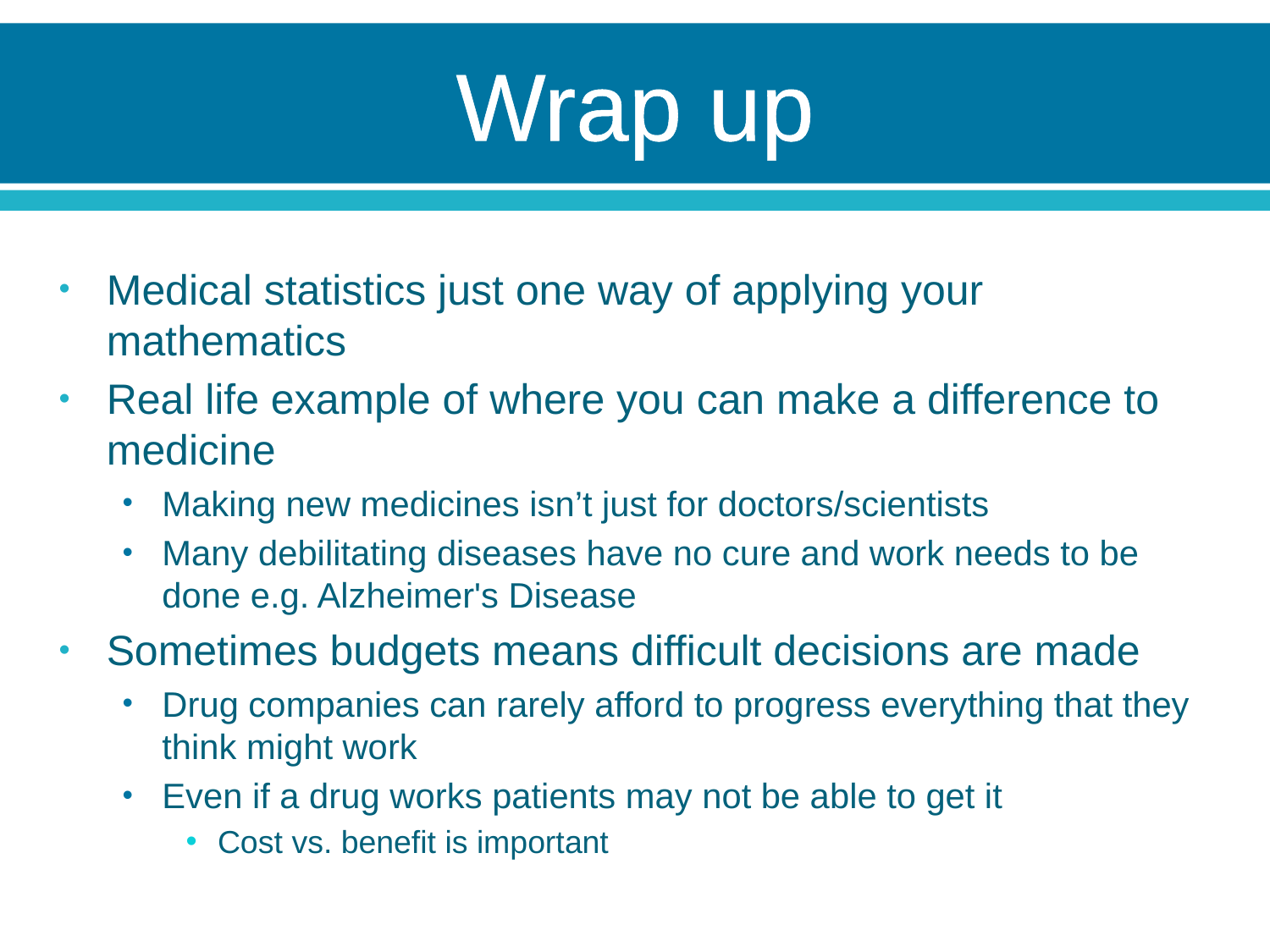

# Wrap up
Medical statistics just one way of applying your mathematics
Real life example of where you can make a difference to medicine
Making new medicines isn’t just for doctors/scientists
Many debilitating diseases have no cure and work needs to be done e.g. Alzheimer's Disease
Sometimes budgets means difficult decisions are made
Drug companies can rarely afford to progress everything that they think might work
Even if a drug works patients may not be able to get it
Cost vs. benefit is important